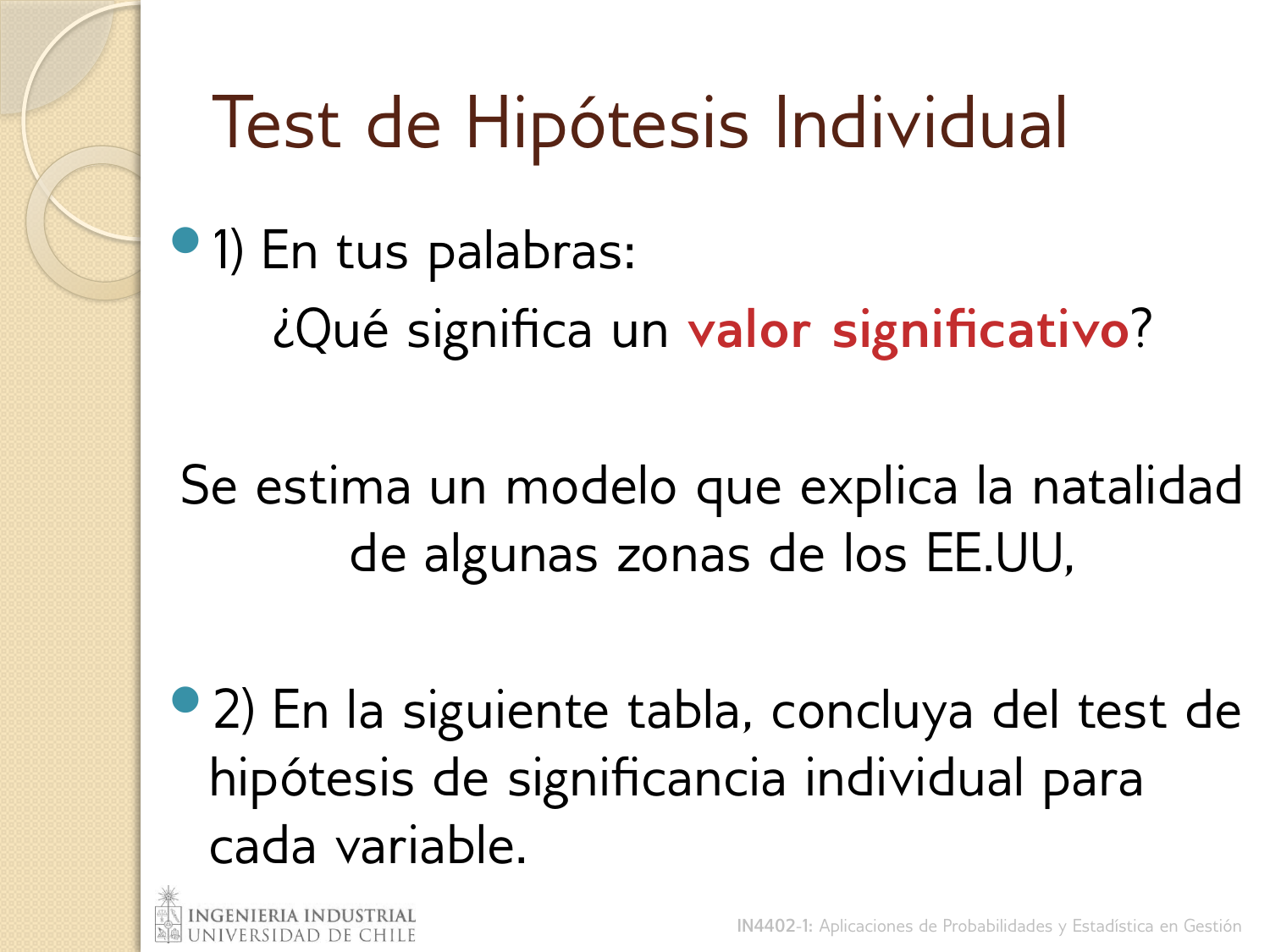

# Test de Hipótesis Individual
1) En tus palabras:
¿Qué significa un valor significativo?

Se estima un modelo que explica la natalidad de algunas zonas de los EE.UU,

2) En la siguiente tabla, concluya del test de hipótesis de significancia individual para cada variable.